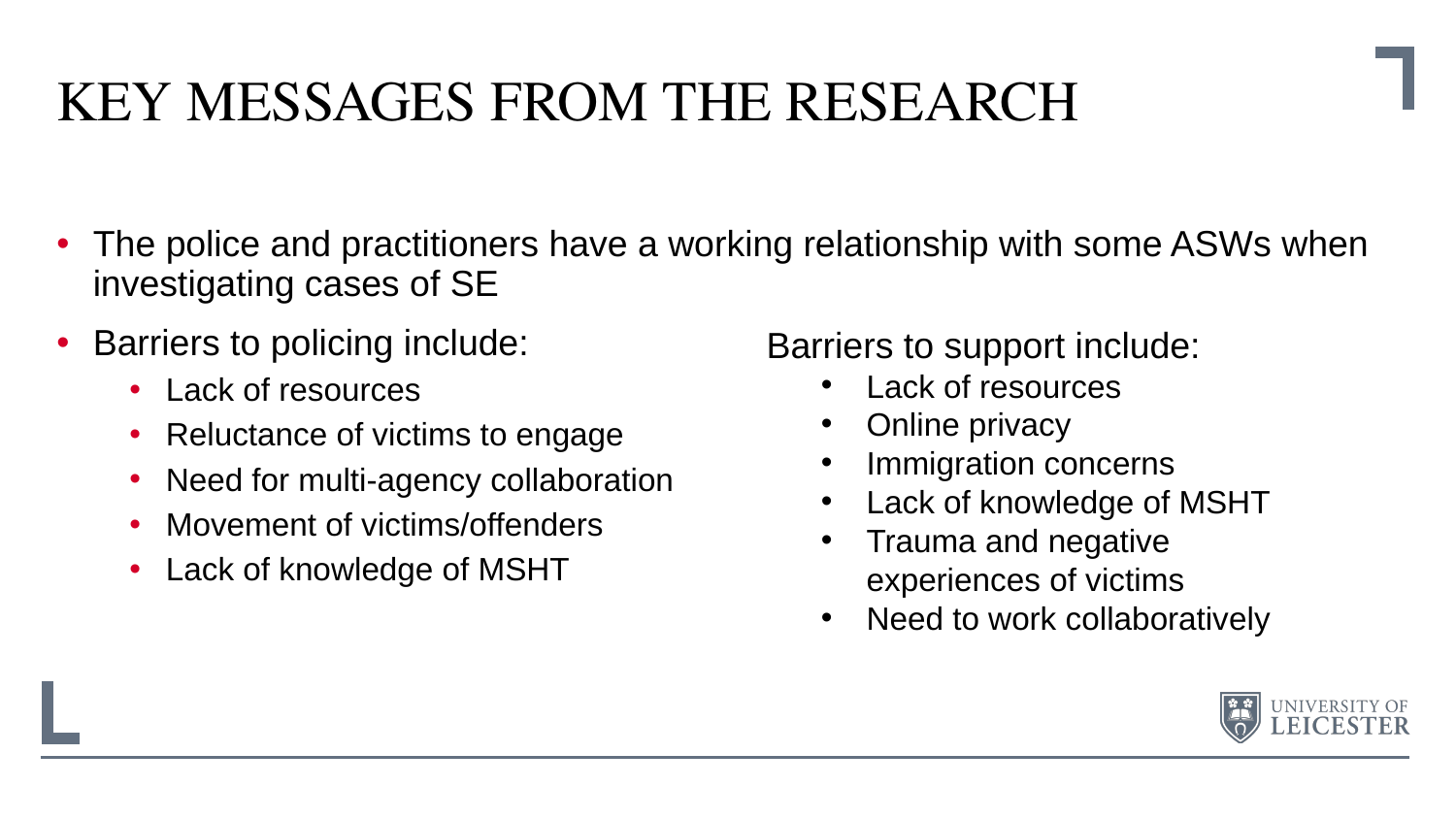

# Key messages from the research
The police and practitioners have a working relationship with some ASWs when investigating cases of SE
Barriers to policing include:
Lack of resources
Reluctance of victims to engage
Need for multi-agency collaboration
Movement of victims/offenders
Lack of knowledge of MSHT
Barriers to support include:
Lack of resources
Online privacy
Immigration concerns
Lack of knowledge of MSHT
Trauma and negative experiences of victims
Need to work collaboratively